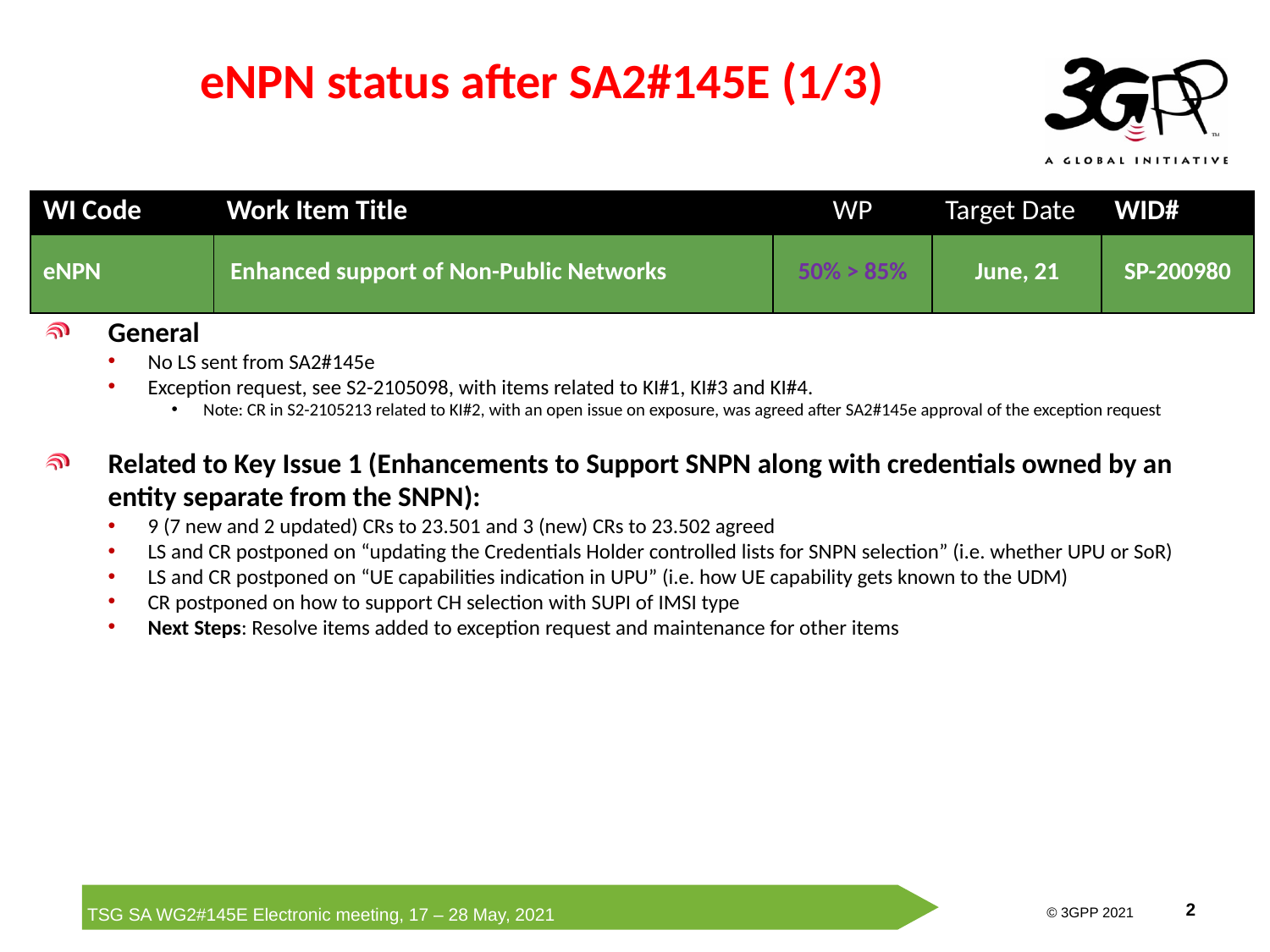

# eNPN status after SA2#145E (1/3)
| WI Code | Work Item Title | WP | Target Date | WID# |
| --- | --- | --- | --- | --- |
| eNPN | Enhanced support of Non-Public Networks | 50% > 85% | June, 21 | SP-200980 |
General
No LS sent from SA2#145e
Exception request, see S2-2105098, with items related to KI#1, KI#3 and KI#4.
Note: CR in S2-2105213 related to KI#2, with an open issue on exposure, was agreed after SA2#145e approval of the exception request

Related to Key Issue 1 (Enhancements to Support SNPN along with credentials owned by an entity separate from the SNPN):
9 (7 new and 2 updated) CRs to 23.501 and 3 (new) CRs to 23.502 agreed
LS and CR postponed on “updating the Credentials Holder controlled lists for SNPN selection” (i.e. whether UPU or SoR)
LS and CR postponed on “UE capabilities indication in UPU” (i.e. how UE capability gets known to the UDM)
CR postponed on how to support CH selection with SUPI of IMSI type
Next Steps: Resolve items added to exception request and maintenance for other items